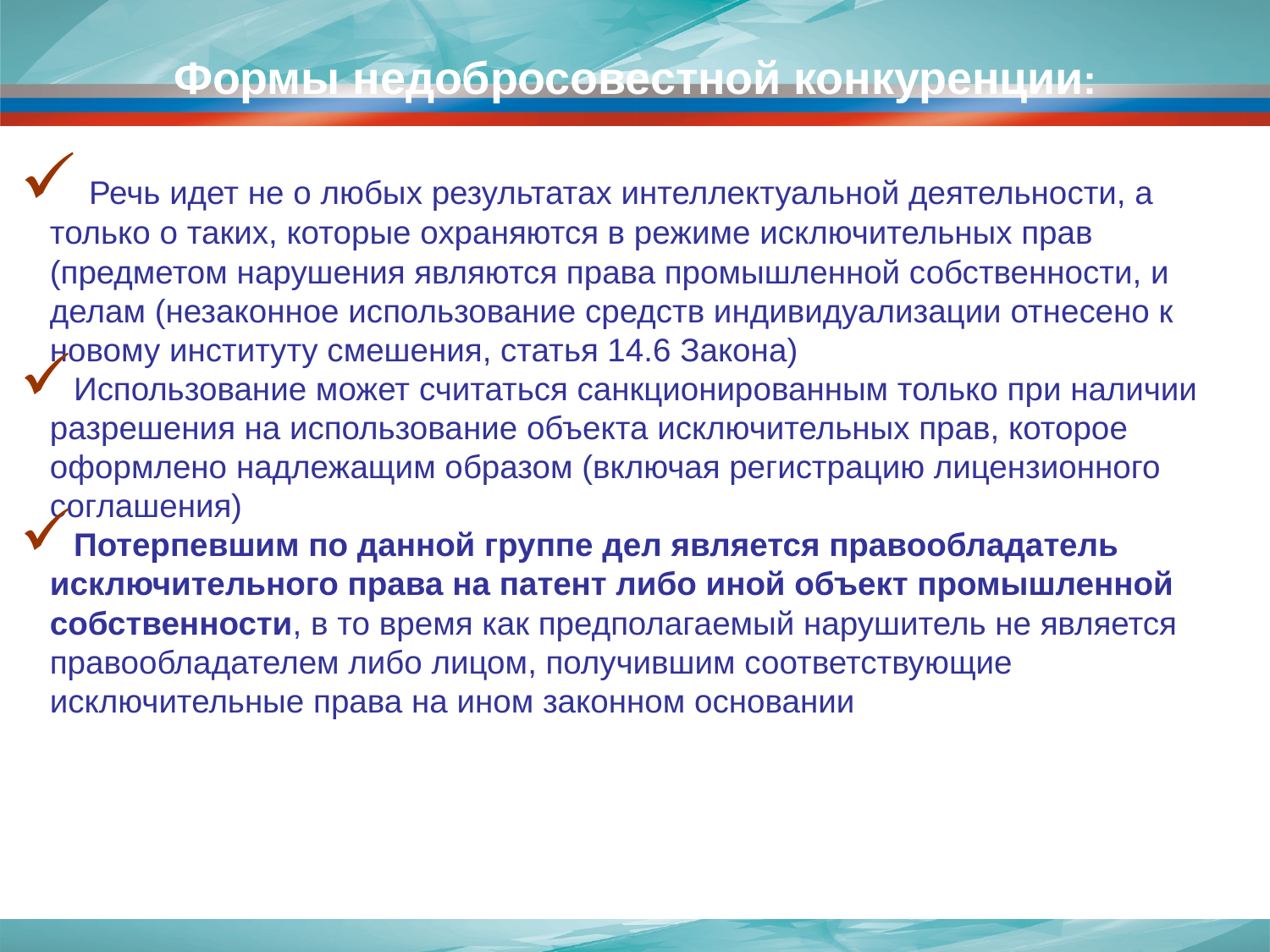

Формы недобросовестной конкуренции:

 Речь идет не о любых результатах интеллектуальной деятельности, а только о таких, которые охраняются в режиме исключительных прав (предметом нарушения являются права промышленной собственности, и делам (незаконное использование средств индивидуализации отнесено к новому институту смешения, статья 14.6 Закона)
Использование может считаться санкционированным только при наличии разрешения на использование объекта исключительных прав, которое оформлено надлежащим образом (включая регистрацию лицензионного соглашения)
Потерпевшим по данной группе дел является правообладатель исключительного права на патент либо иной объект промышленной собственности, в то время как предполагаемый нарушитель не является правообладателем либо лицом, получившим соответствующие исключительные права на ином законном основании
42